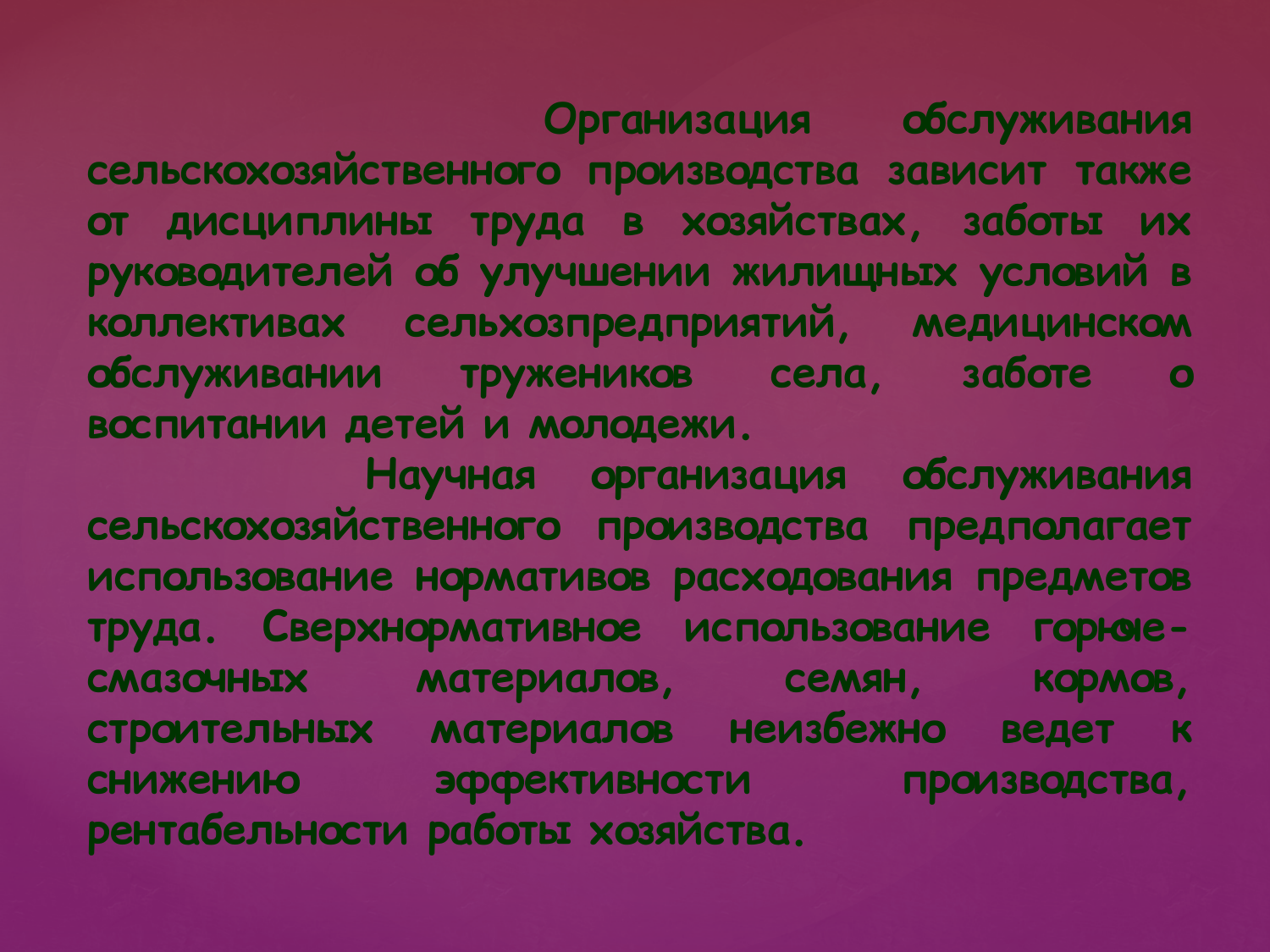

Организация обслуживания сельскохозяйственного производства зависит также от дисциплины труда в хозяйствах, заботы их руководителей об улучшении жилищных условий в коллективах сельхозпредприятий, медицинском обслуживании тружеников села, заботе о воспитании детей и молодежи.
     Научная организация обслуживания сельскохозяйственного производства предполагает использование нормативов расходования предметов труда. Сверхнормативное использование горюче-смазочных материалов, семян, кормов, строительных материалов неизбежно ведет к снижению эффективности производства, рентабельности работы хозяйства.